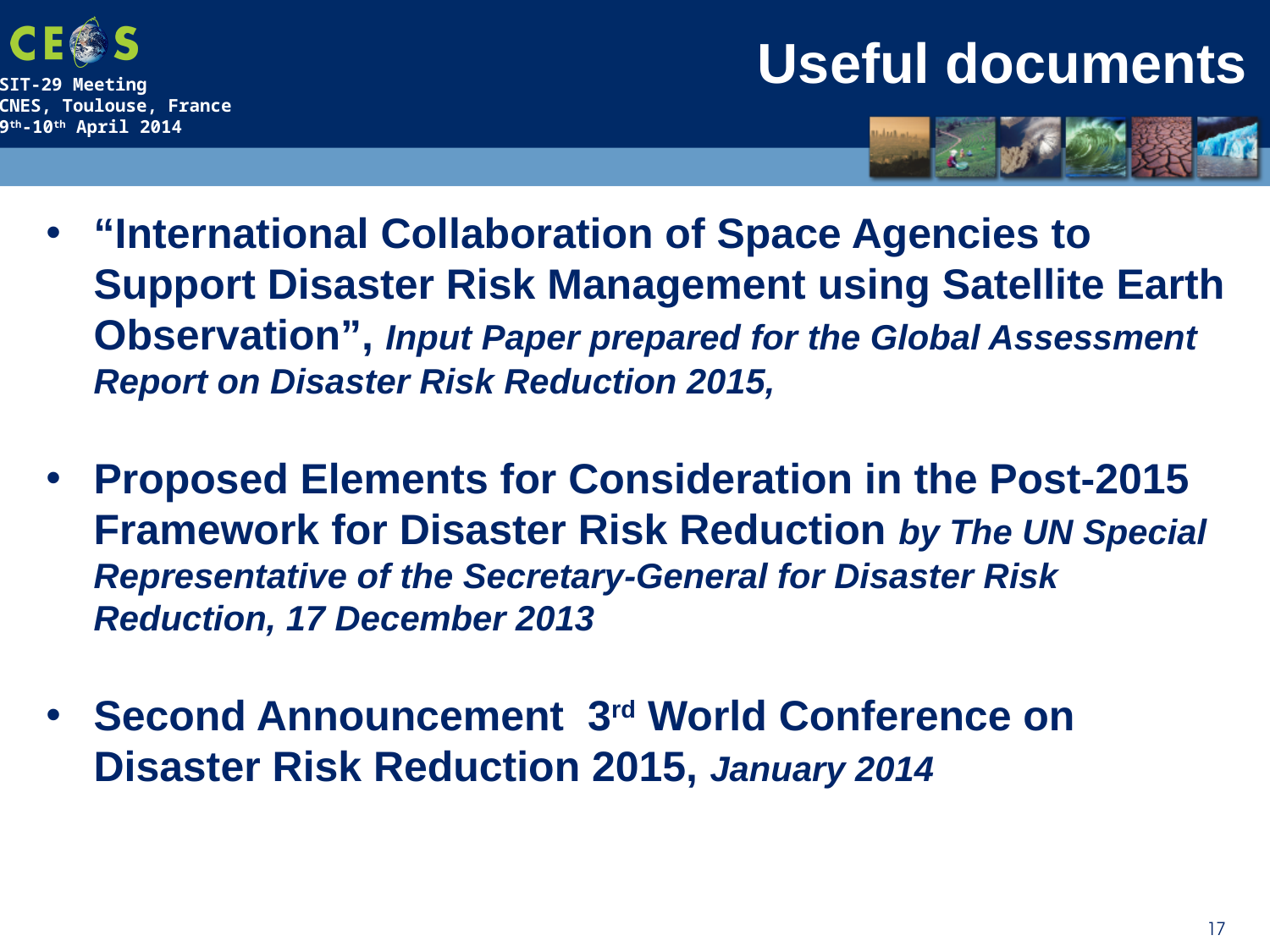

# Useful documents
“International Collaboration of Space Agencies to Support Disaster Risk Management using Satellite Earth Observation”, Input Paper prepared for the Global Assessment Report on Disaster Risk Reduction 2015,
Proposed Elements for Consideration in the Post-2015 Framework for Disaster Risk Reduction by The UN Special Representative of the Secretary-General for Disaster Risk Reduction, 17 December 2013
Second Announcement  3rd World Conference on Disaster Risk Reduction 2015, January 2014

17